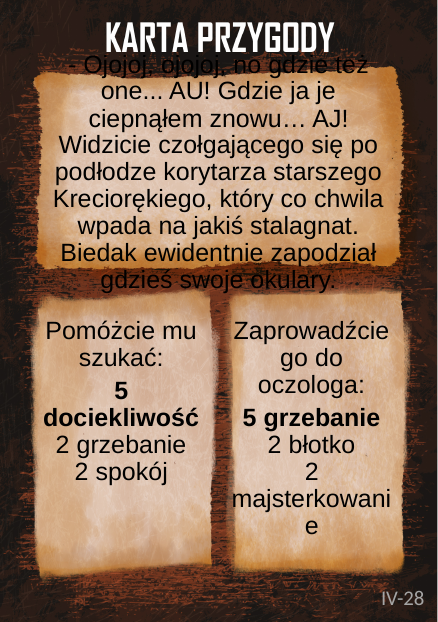

# - Ojojoj, ojojoj, no gdzie też one... AU! Gdzie ja je ciepnąłem znowu… AJ! Widzicie czołgającego się po podłodze korytarza starszego Kreciorękiego, który co chwila wpada na jakiś stalagnat. Biedak ewidentnie zapodział gdzieś swoje okulary.
Pomóżcie mu szukać:
5 dociekliwość
2 grzebanie
2 spokój
Zaprowadźcie go do oczologa:
5 grzebanie
2 błotko
2 majsterkowanie
IV-28